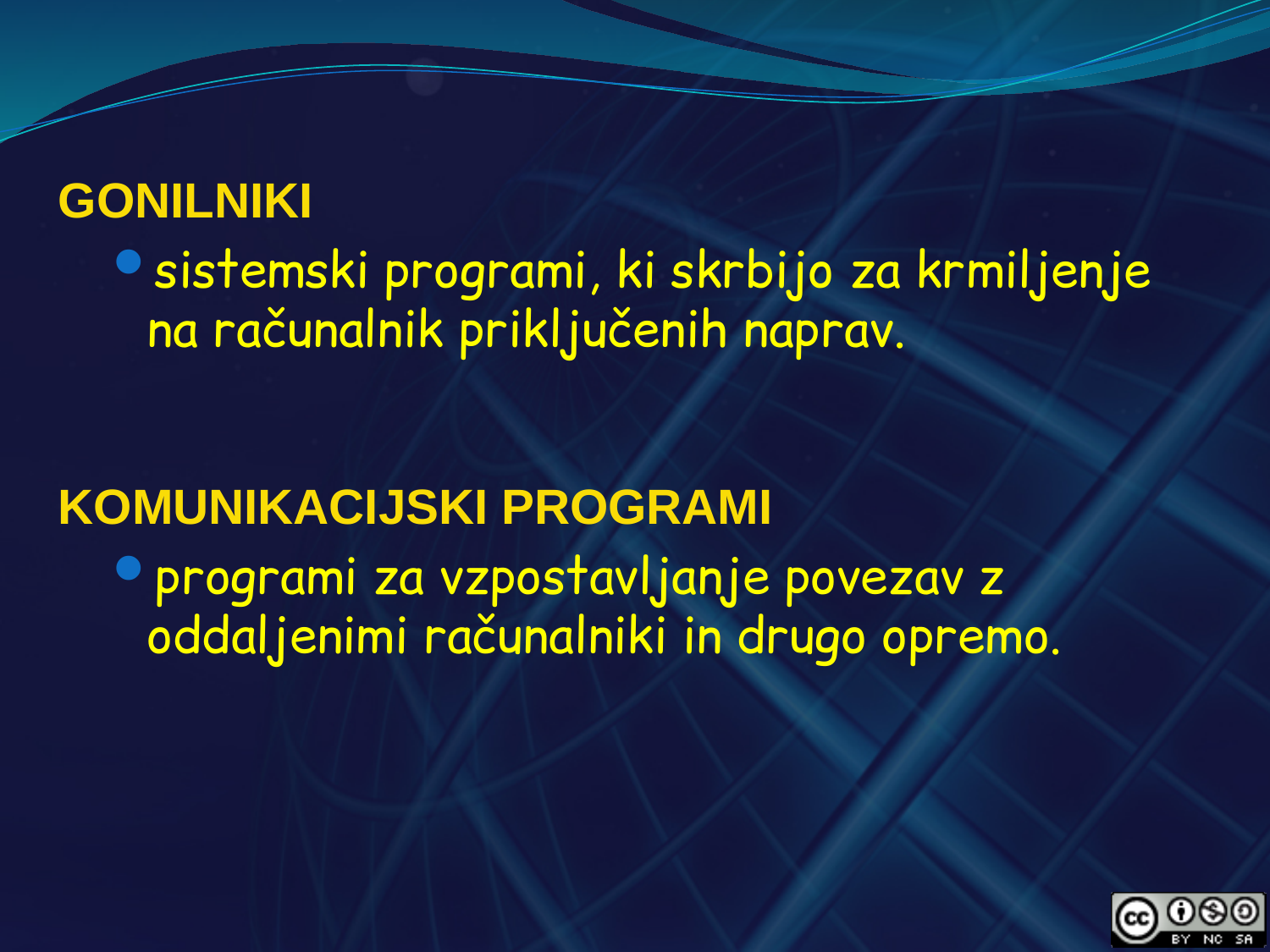

GONILNIKI
sistemski programi, ki skrbijo za krmiljenje na računalnik priključenih naprav.

KOMUNIKACIJSKI PROGRAMI
programi za vzpostavljanje povezav z oddaljenimi računalniki in drugo opremo.